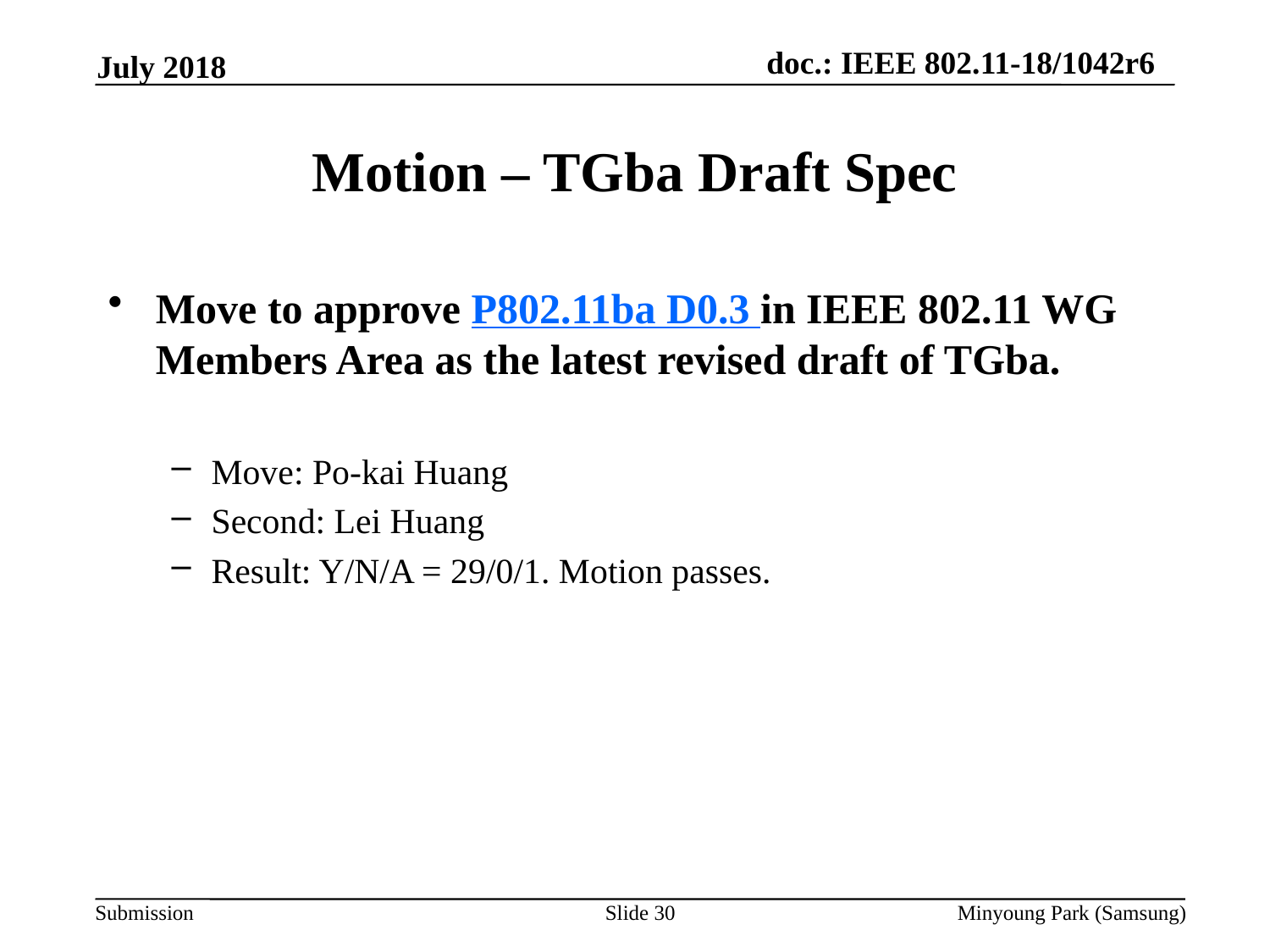

July 2018
# Motion – TGba Draft Spec
Move to approve P802.11ba D0.3 in IEEE 802.11 WG Members Area as the latest revised draft of TGba.

Move: Po-kai Huang
Second: Lei Huang
Result: Y/N/A = 29/0/1. Motion passes.
Slide 30
Minyoung Park (Samsung)